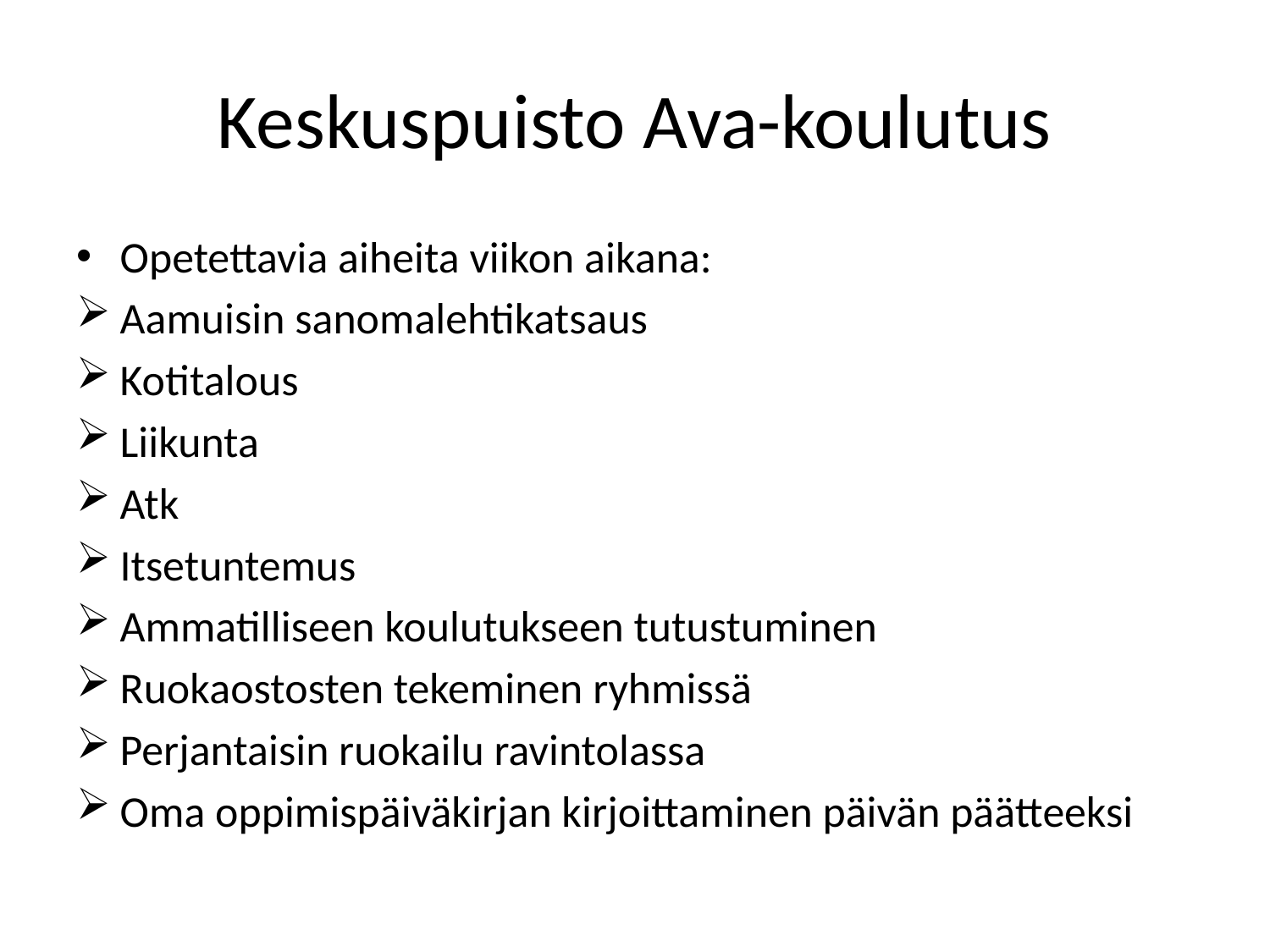

# Keskuspuisto Ava-koulutus
Opetettavia aiheita viikon aikana:
Aamuisin sanomalehtikatsaus
Kotitalous
Liikunta
Atk
Itsetuntemus
Ammatilliseen koulutukseen tutustuminen
Ruokaostosten tekeminen ryhmissä
Perjantaisin ruokailu ravintolassa
Oma oppimispäiväkirjan kirjoittaminen päivän päätteeksi